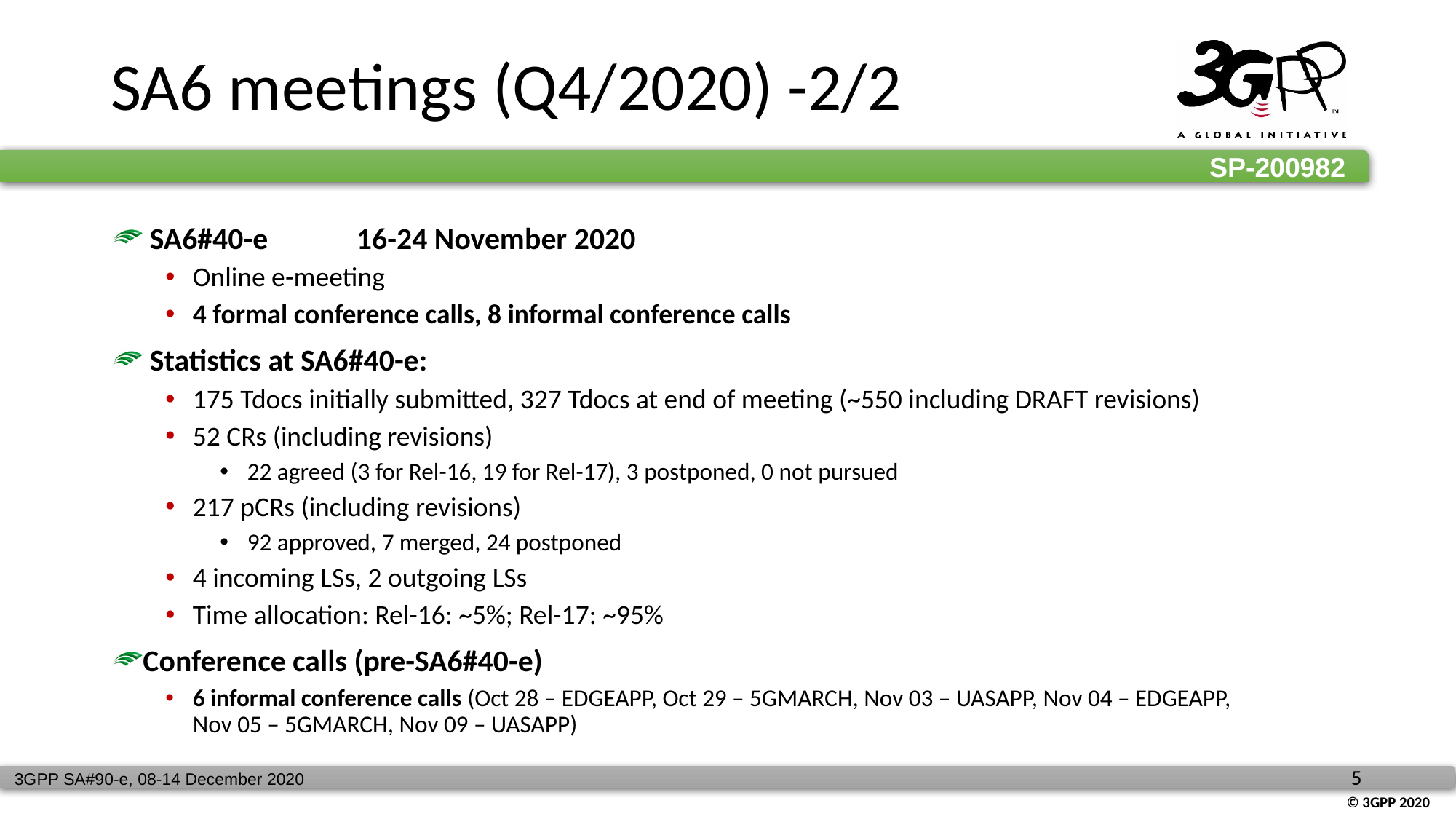

SA6 meetings (Q4/2020) -2/2
 SA6#40-e	16-24 November 2020
Online e-meeting
4 formal conference calls, 8 informal conference calls
 Statistics at SA6#40-e:
175 Tdocs initially submitted, 327 Tdocs at end of meeting (~550 including DRAFT revisions)
52 CRs (including revisions)
22 agreed (3 for Rel-16, 19 for Rel-17), 3 postponed, 0 not pursued
217 pCRs (including revisions)
92 approved, 7 merged, 24 postponed
4 incoming LSs, 2 outgoing LSs
Time allocation: Rel-16: ~5%; Rel-17: ~95%
Conference calls (pre-SA6#40-e)
6 informal conference calls (Oct 28 – EDGEAPP, Oct 29 – 5GMARCH, Nov 03 – UASAPP, Nov 04 – EDGEAPP, Nov 05 – 5GMARCH, Nov 09 – UASAPP)